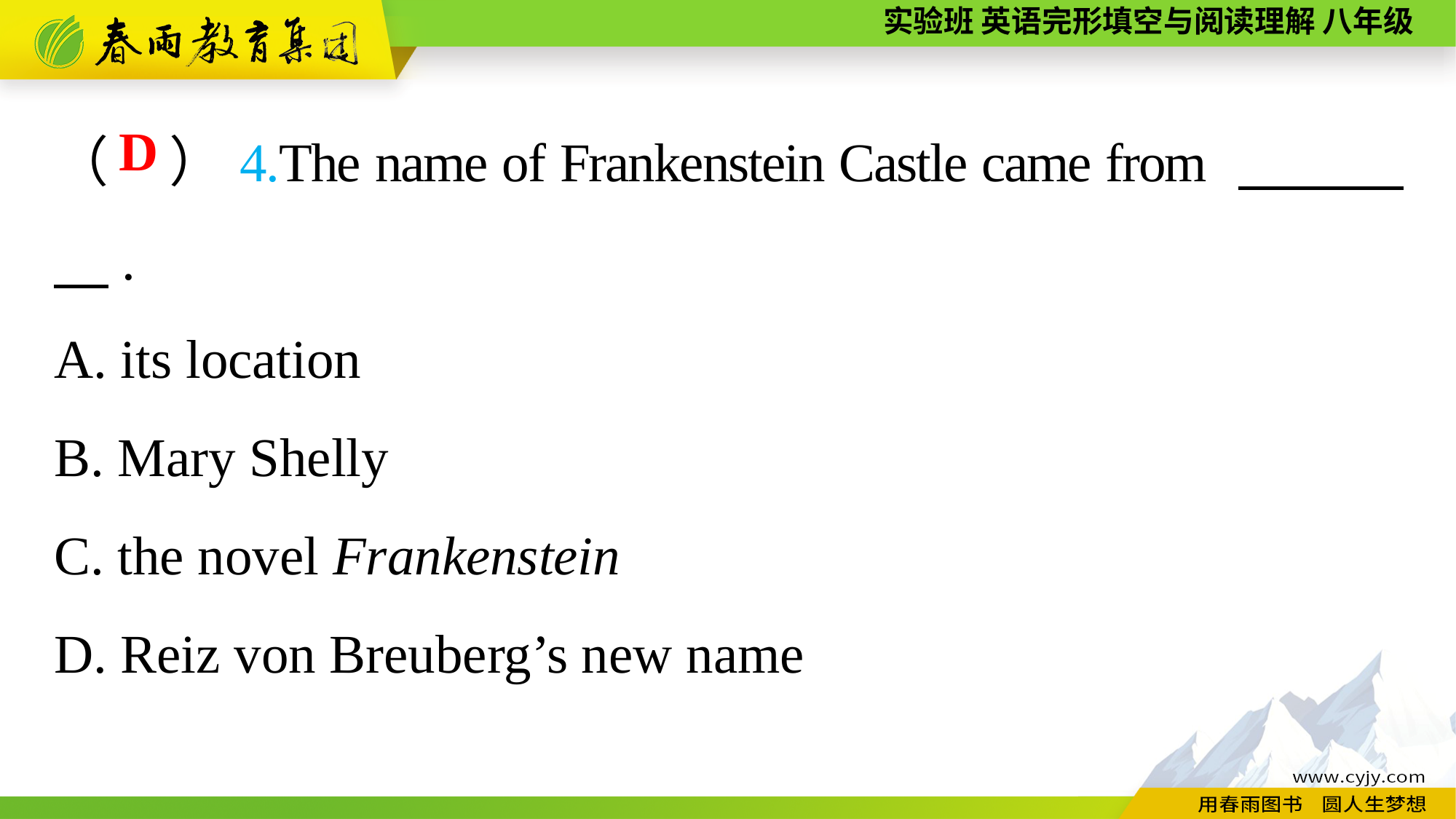

（　）4.The name of Frankenstein Castle came from 　　　　.
A. its location
B. Mary Shelly
C. the novel Frankenstein
D. Reiz von Breuberg’s new name
D